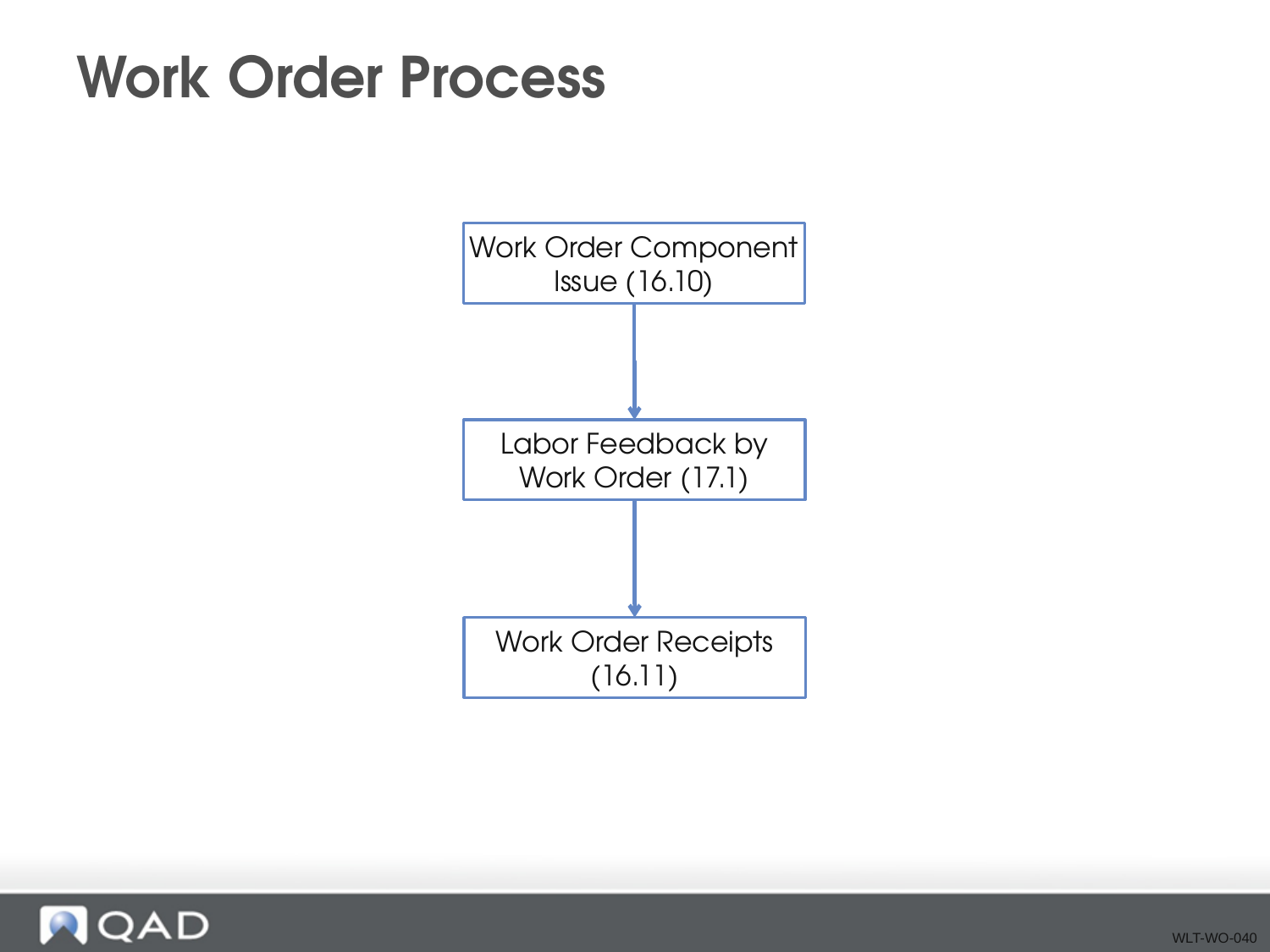

# Work Order Process
Work Order Component
Issue (16.10)
Labor Feedback by
Work Order (17.1)
Work Order Receipts
(16.11)
WLT-WO-040